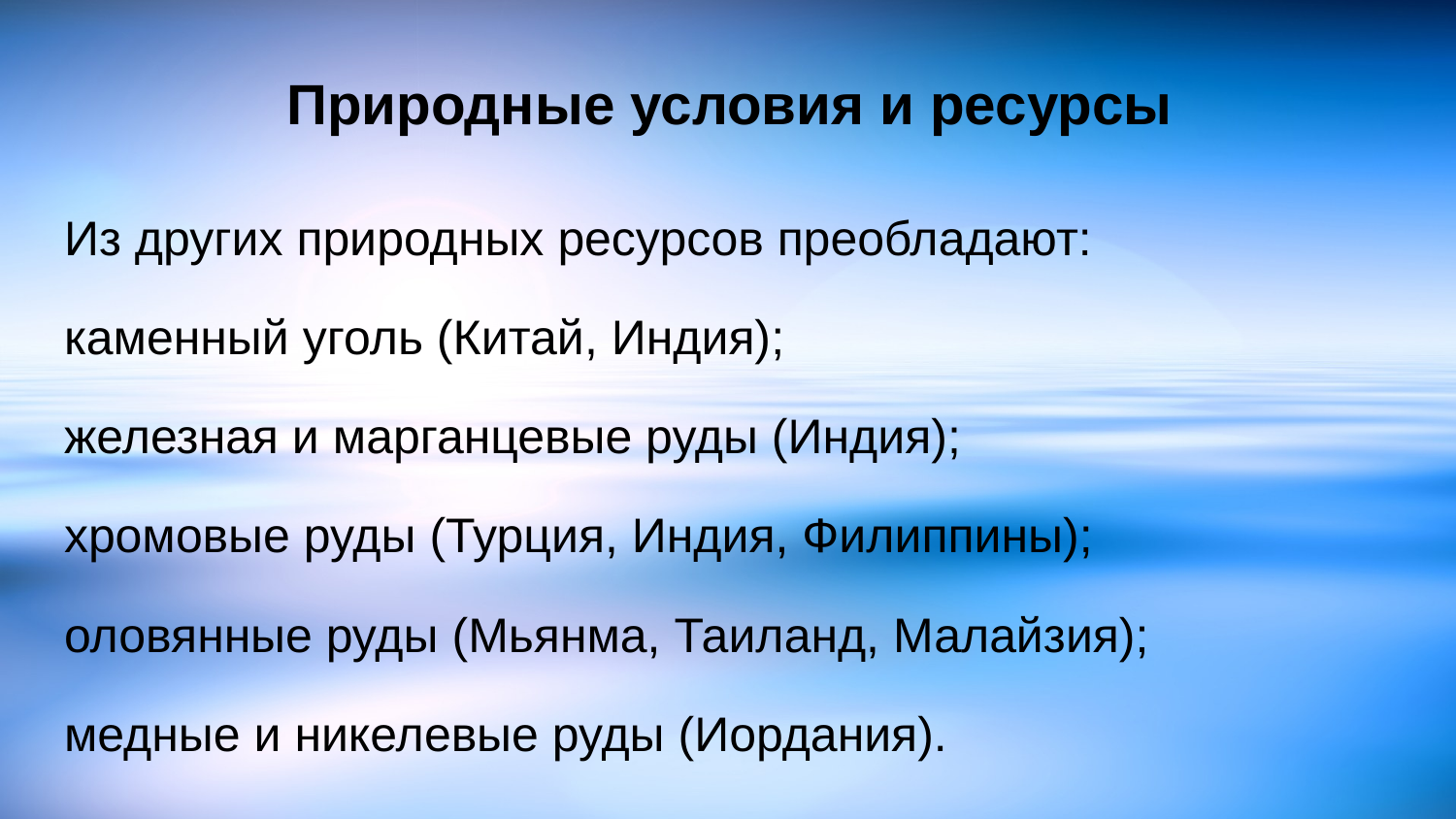

# Природные условия и ресурсы
Из других природных ресурсов преобладают:
каменный уголь (Китай, Индия);
железная и марганцевые руды (Индия);
хромовые руды (Турция, Индия, Филиппины);
оловянные руды (Мьянма, Таиланд, Малайзия);
медные и никелевые руды (Иордания).